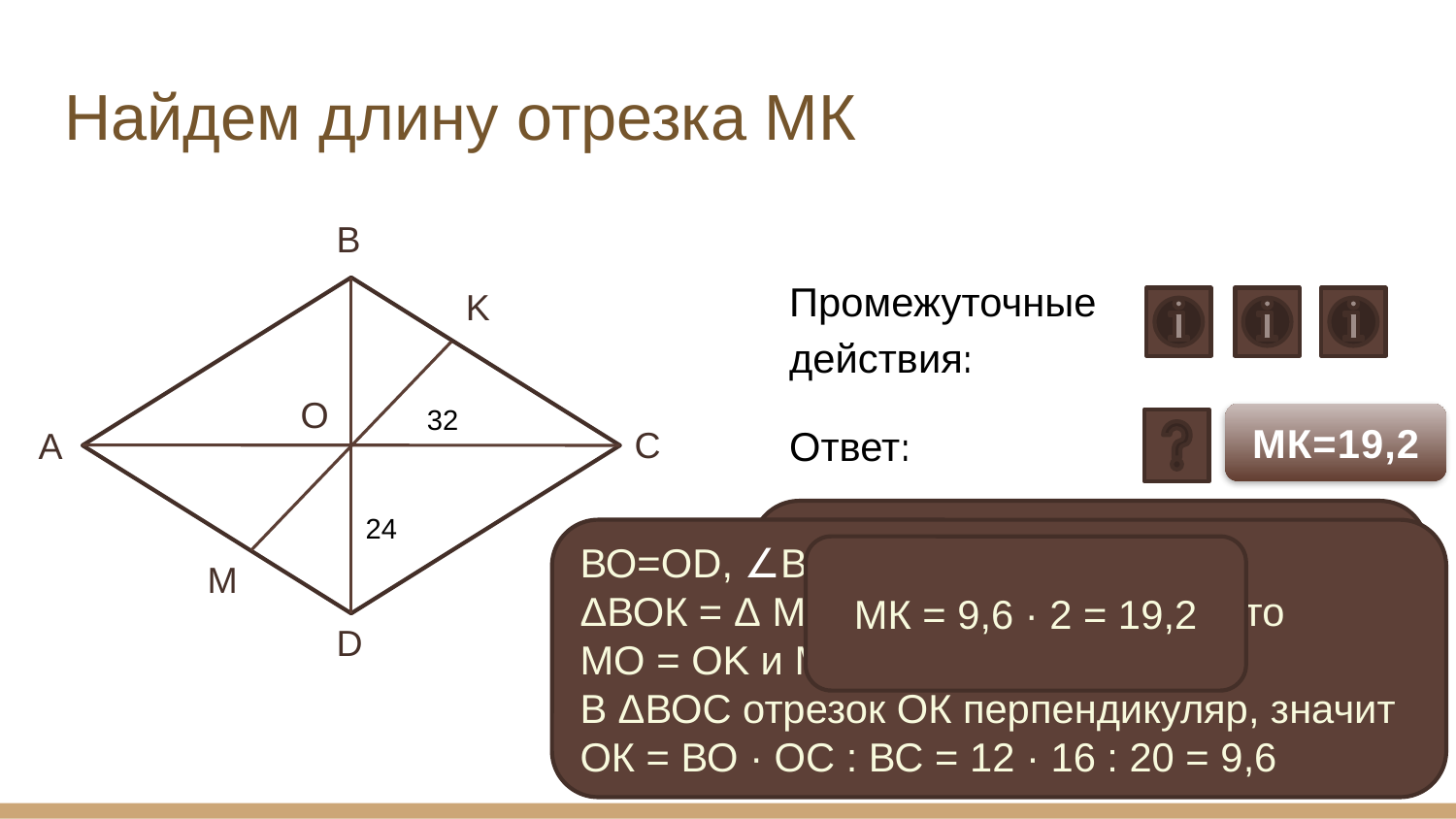

# Найдем длину отрезка МК
В
Промежуточные действия:
Ответ:

K

O
32
МК=19,2

С
А
АВСD – ромб, АВ=ВС=СD=DA
АО = ОС = 32 : 2 = 16
ВО = DO = 24 : 2 = 12
AB2 = BO2 + AO2
AB2 = 144 + 256 = 400, AB = 20
24
ВО=OD, ∠BOK = ∠MOD, значит
ΔВОК = Δ MOD. Из этого следует, что
MO = OK и МК = 2·ОК
В ΔВОС отрезок ОК перпендикуляр, значит ОК = ВО · ОС : ВС = 12 · 16 : 20 = 9,6
МК = 9,6 · 2 = 19,2
M
D
12